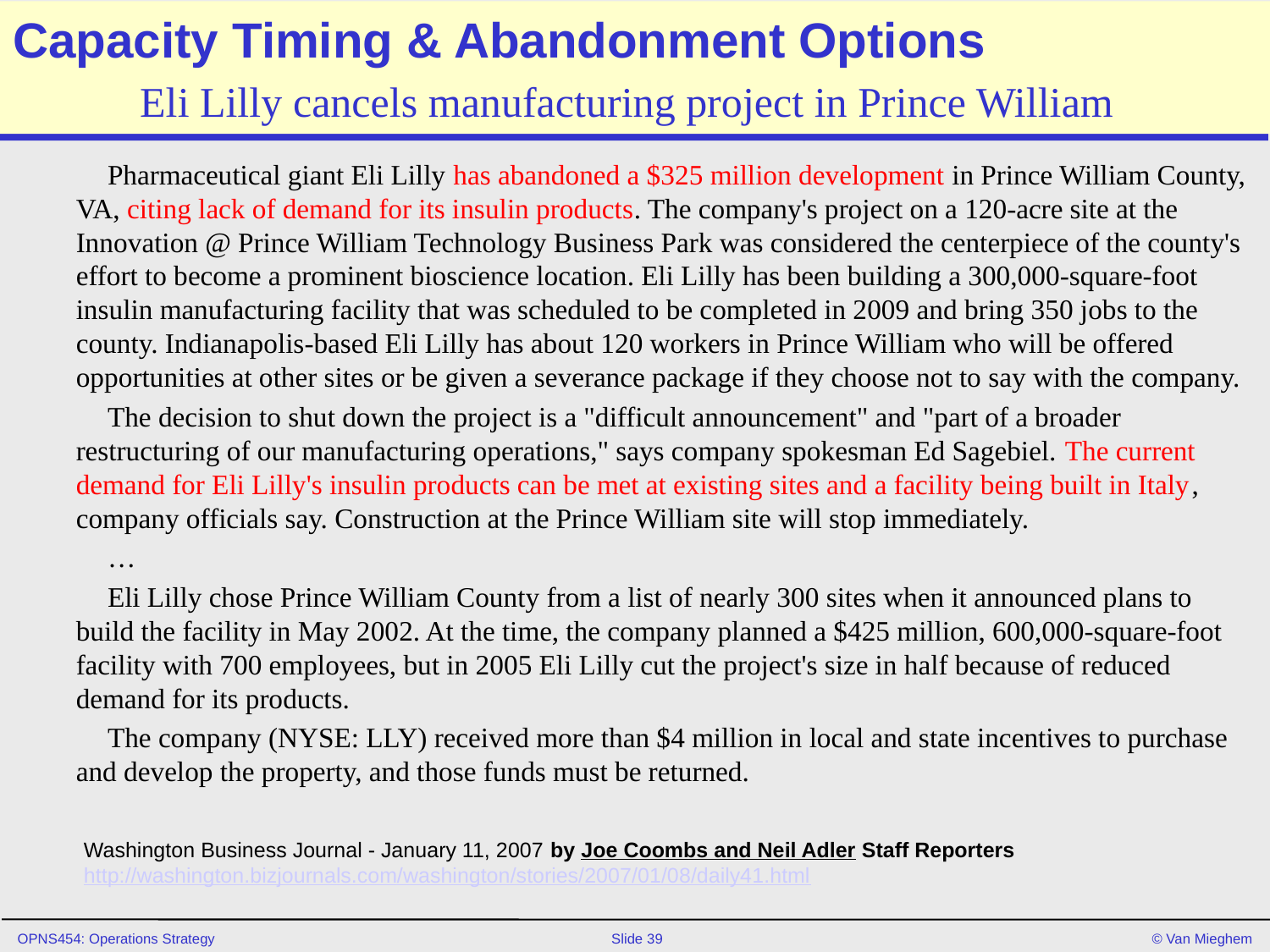

# Capacity Timing & Abandonment Options Eli Lilly cancels manufacturing project in Prince William
Pharmaceutical giant Eli Lilly has abandoned a $325 million development in Prince William County, VA, citing lack of demand for its insulin products. The company's project on a 120-acre site at the Innovation @ Prince William Technology Business Park was considered the centerpiece of the county's effort to become a prominent bioscience location. Eli Lilly has been building a 300,000-square-foot insulin manufacturing facility that was scheduled to be completed in 2009 and bring 350 jobs to the county. Indianapolis-based Eli Lilly has about 120 workers in Prince William who will be offered opportunities at other sites or be given a severance package if they choose not to say with the company.
The decision to shut down the project is a "difficult announcement" and "part of a broader restructuring of our manufacturing operations," says company spokesman Ed Sagebiel. The current demand for Eli Lilly's insulin products can be met at existing sites and a facility being built in Italy, company officials say. Construction at the Prince William site will stop immediately.
…
Eli Lilly chose Prince William County from a list of nearly 300 sites when it announced plans to build the facility in May 2002. At the time, the company planned a $425 million, 600,000-square-foot facility with 700 employees, but in 2005 Eli Lilly cut the project's size in half because of reduced demand for its products.
The company (NYSE: LLY) received more than $4 million in local and state incentives to purchase and develop the property, and those funds must be returned.
Washington Business Journal - January 11, 2007 by Joe Coombs and Neil Adler Staff Reporters
http://washington.bizjournals.com/washington/stories/2007/01/08/daily41.html